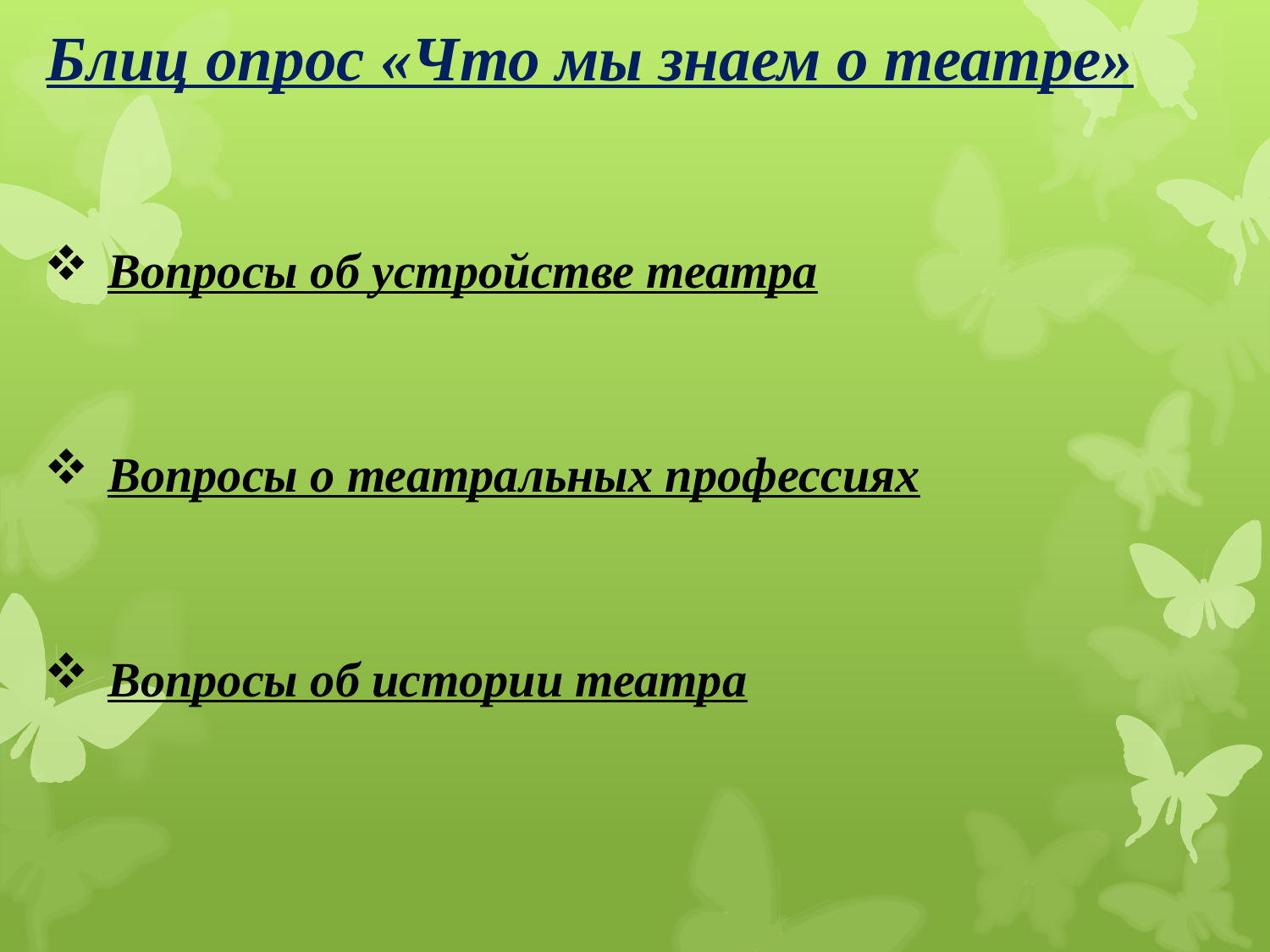

Блиц опрос «Что мы знаем о театре»

Вопросы об устройстве театра

Вопросы о театральных профессиях

Вопросы об истории театра